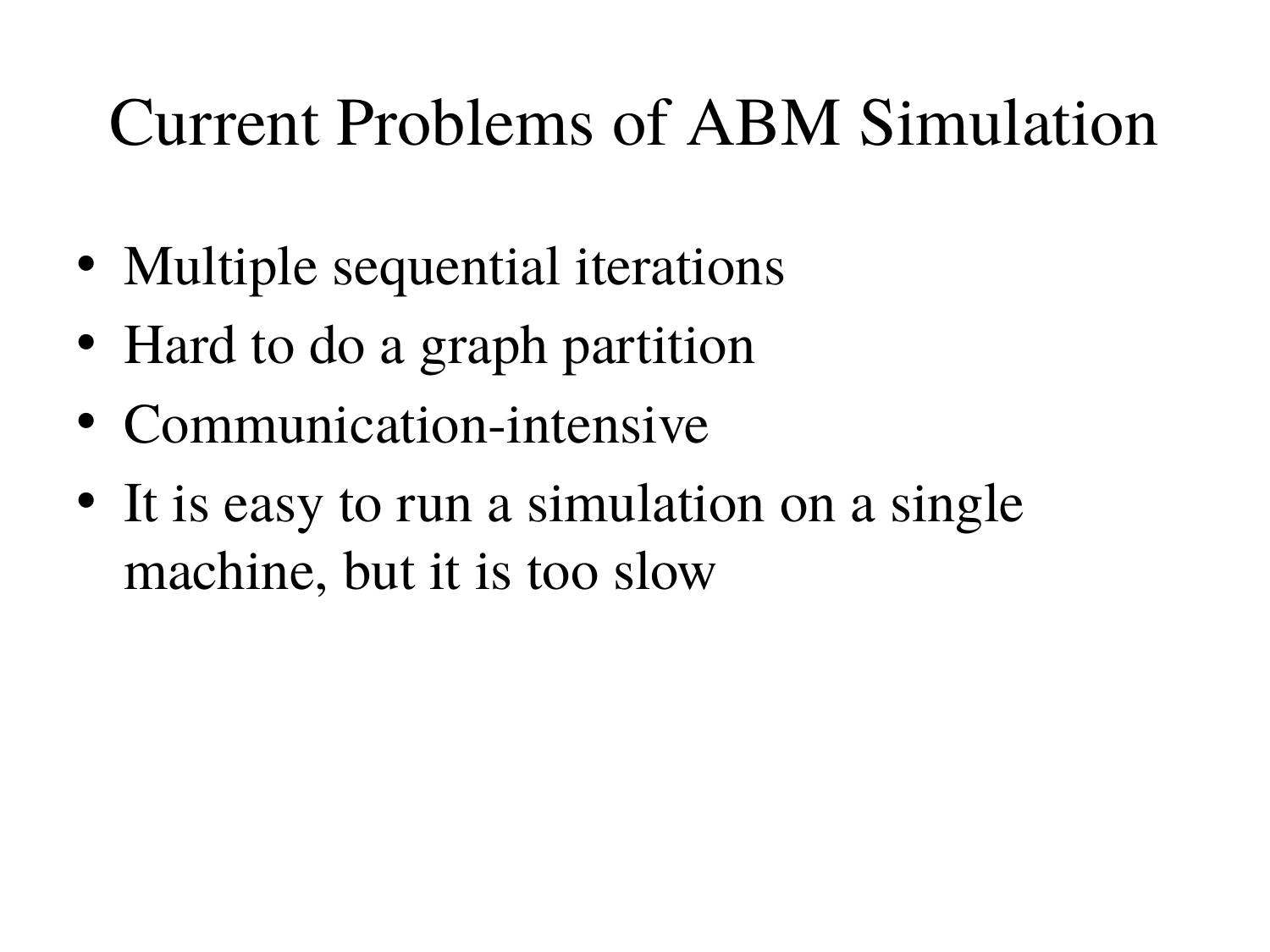

# Current Problems of ABM Simulation
Multiple sequential iterations
Hard to do a graph partition
Communication-intensive
It is easy to run a simulation on a single machine, but it is too slow